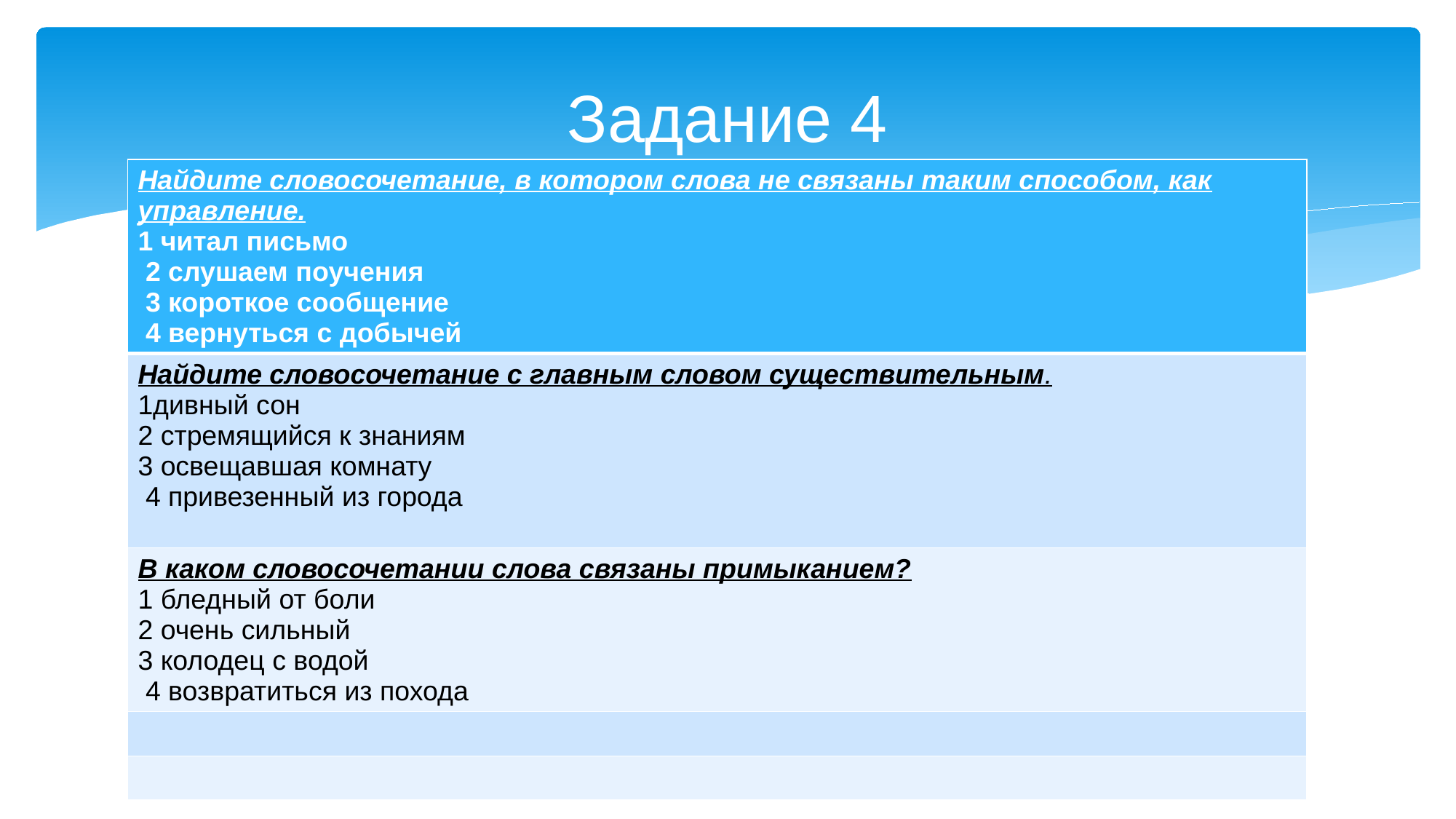

# Задание 4
| Найдите словосочетание, в котором слова не связаны таким способом, как управление. 1 читал письмо  2 слушаем поучения  3 короткое сообщение  4 вернуться с добычей |
| --- |
| Найдите словосочетание с главным словом существительным. 1дивный сон 2 стремящийся к знаниям 3 освещавшая комнату  4 привезенный из города |
| В каком словосочетании слова связаны примыканием? 1 бледный от боли 2 очень сильный 3 колодец с водой  4 возвратиться из похода |
|  |
|  |